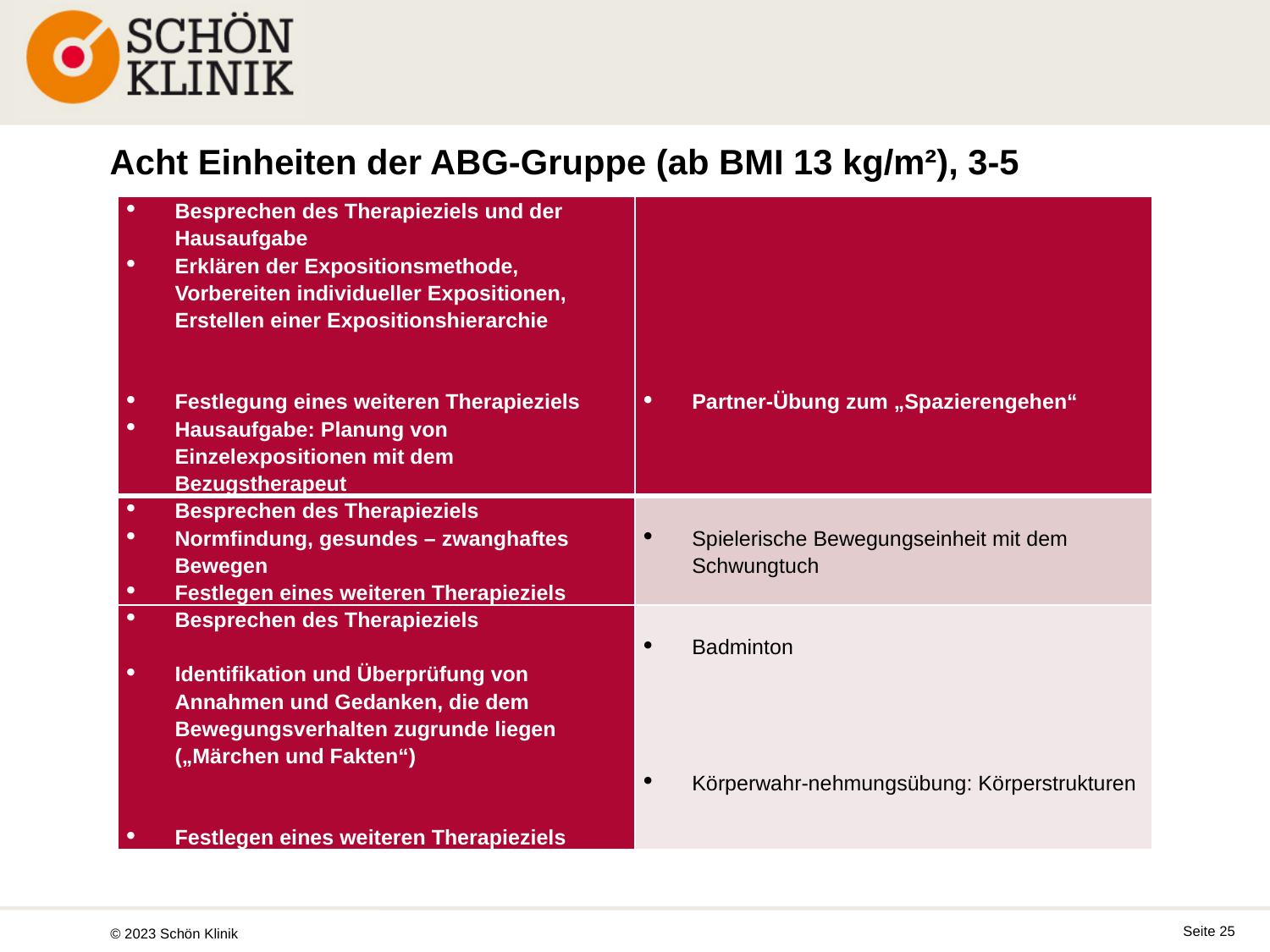

# Acht Einheiten der ABG-Gruppe (ab BMI 13 kg/m²), 3-5
| Besprechen des Therapieziels und der Hausaufgabe Erklären der Expositionsmethode, Vorbereiten individueller Expositionen, Erstellen einer Expositionshierarchie     Festlegung eines weiteren Therapieziels Hausaufgabe: Planung von Einzelexpositionen mit dem Bezugstherapeut | Partner-Übung zum „Spazierengehen“ |
| --- | --- |
| Besprechen des Therapieziels Normfindung, gesundes – zwanghaftes Bewegen Festlegen eines weiteren Therapieziels | Spielerische Bewegungseinheit mit dem Schwungtuch |
| Besprechen des Therapieziels   Identifikation und Überprüfung von Annahmen und Gedanken, die dem Bewegungsverhalten zugrunde liegen („Märchen und Fakten“)     Festlegen eines weiteren Therapieziels | Badminton         Körperwahr-nehmungsübung: Körperstrukturen |
| Psychotherapeutisch | Bewegungstherapeutisch |
| --- | --- |
| Gegenseitiges Vorstellen der Therapeuten und Patienten Einführung in Inhalte, Ziele und Struktur der Gruppe Patienten stellen ihr Bewegungsverhalten vor Festlegung eines Individuellen Therapieziels bis zur nächsten Einheit Besprechen der Hausaufgabe: Interview mit einer gesunden, gleichaltrigen Person | Varianten der Fortbewegung Spielerisches Kennenlernen             Qigong |
| Besprechen des Therapieziels Identifikation von Risikosituationen für übertriebenes/zwanghaftes Bewegen Exemplarische Verhaltensanlayse einer Risikosituation Festlegung eines Individuellen Therapieziels bis zur nächsten Einheit Besprechen der Hausaufgabe: Verhaltensanalyse für persönliche Risikosituation | Life-Kinetic-Übungen mit Bällen         Yoga |